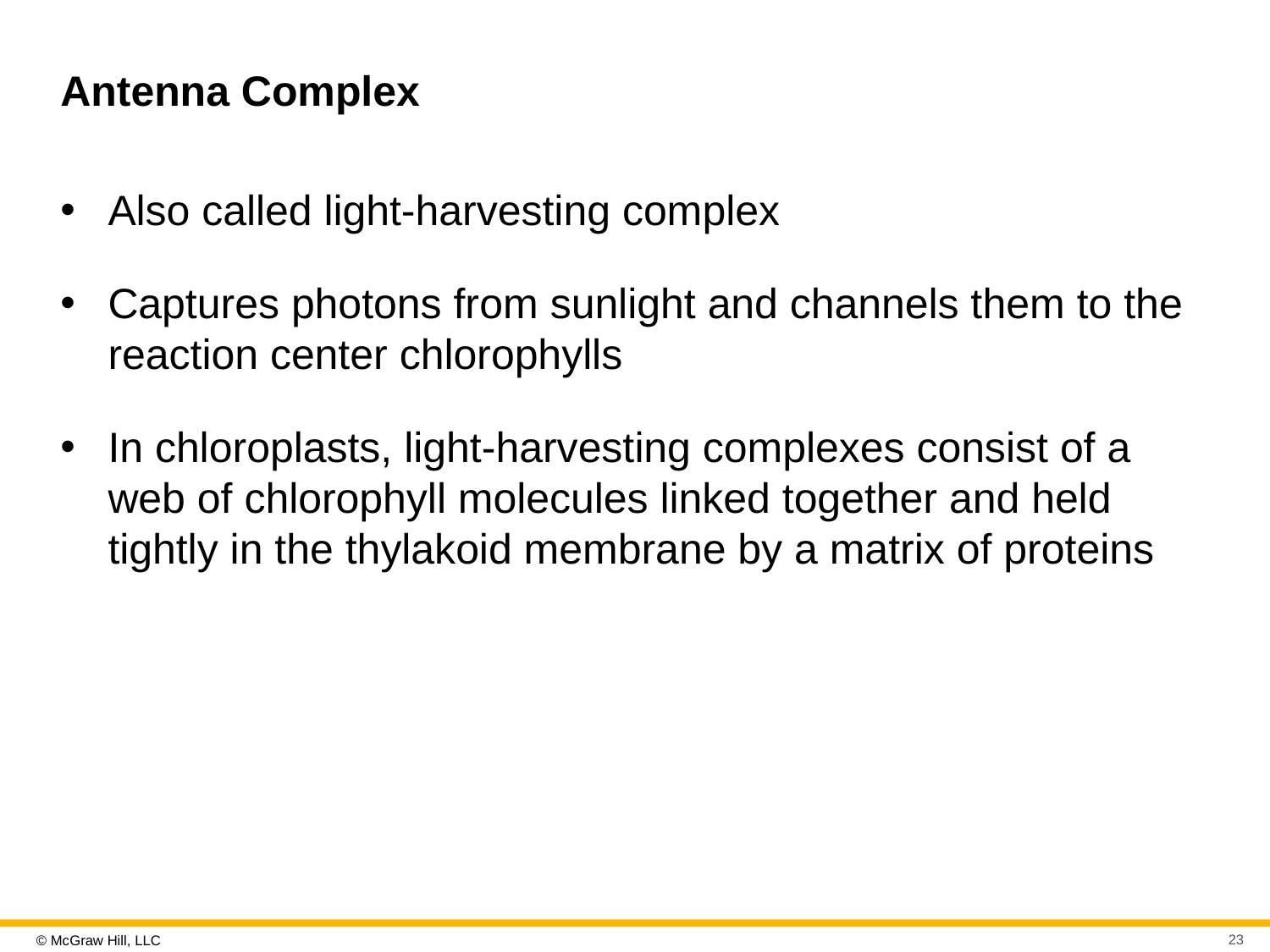

# Antenna Complex
Also called light-harvesting complex
Captures photons from sunlight and channels them to the reaction center chlorophylls
In chloroplasts, light-harvesting complexes consist of a web of chlorophyll molecules linked together and held tightly in the thylakoid membrane by a matrix of proteins
23